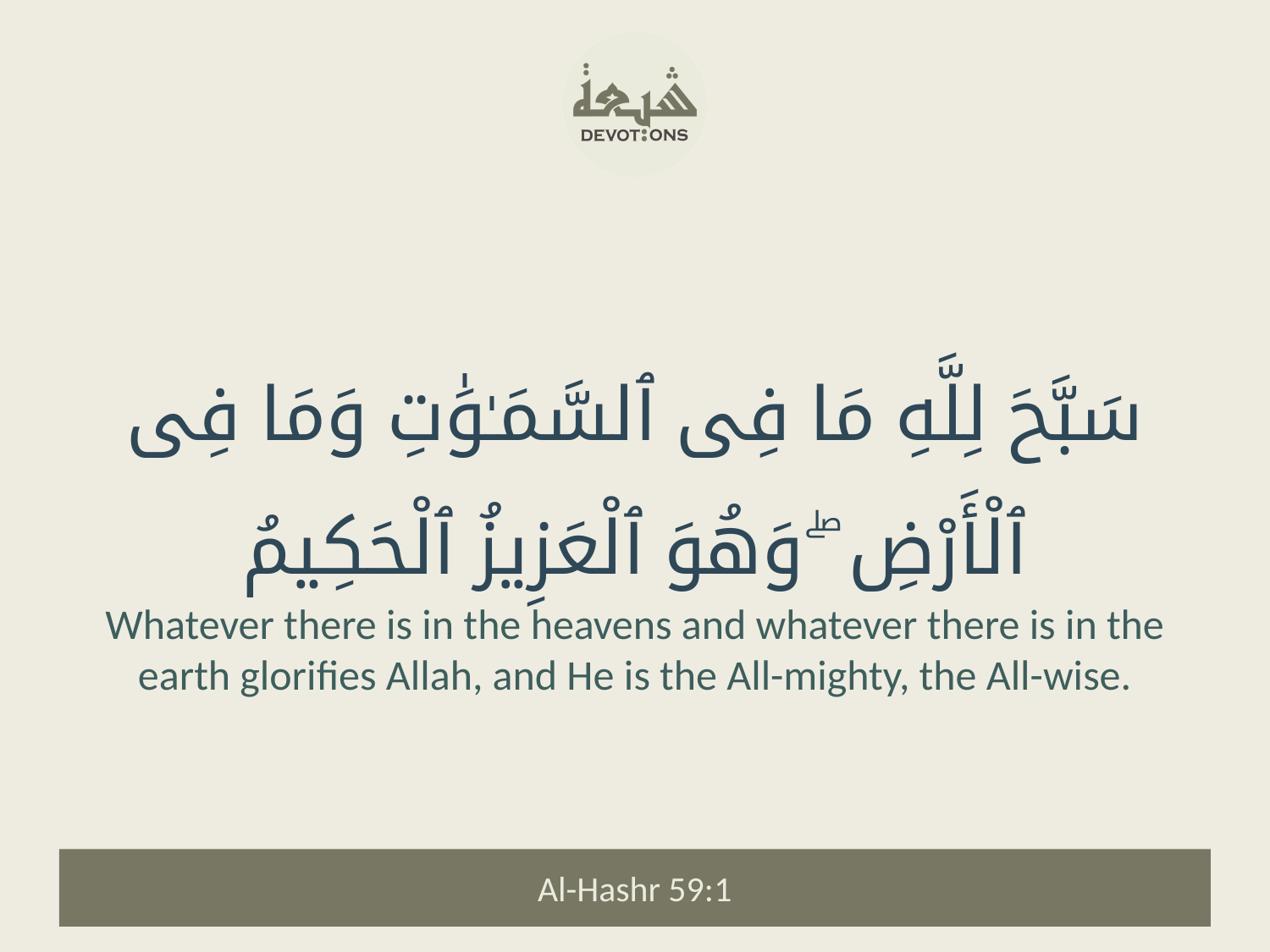

سَبَّحَ لِلَّهِ مَا فِى ٱلسَّمَـٰوَٰتِ وَمَا فِى ٱلْأَرْضِ ۖ وَهُوَ ٱلْعَزِيزُ ٱلْحَكِيمُ
Whatever there is in the heavens and whatever there is in the earth glorifies Allah, and He is the All-mighty, the All-wise.
Al-Hashr 59:1